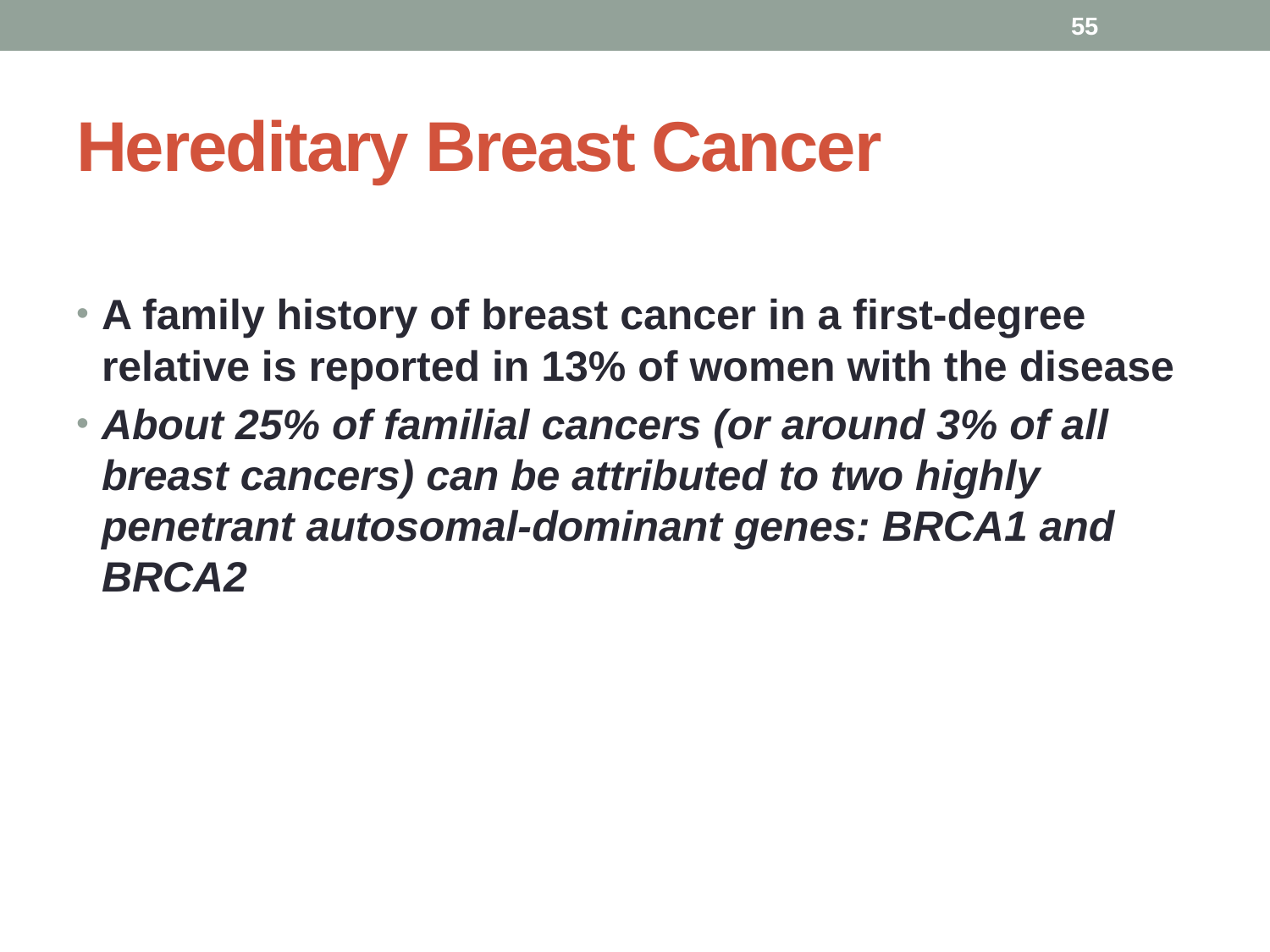

55
# Hereditary Breast Cancer

A family history of breast cancer in a first-degree relative is reported in 13% of women with the disease
About 25% of familial cancers (or around 3% of all breast cancers) can be attributed to two highly penetrant autosomal-dominant genes: BRCA1 and BRCA2